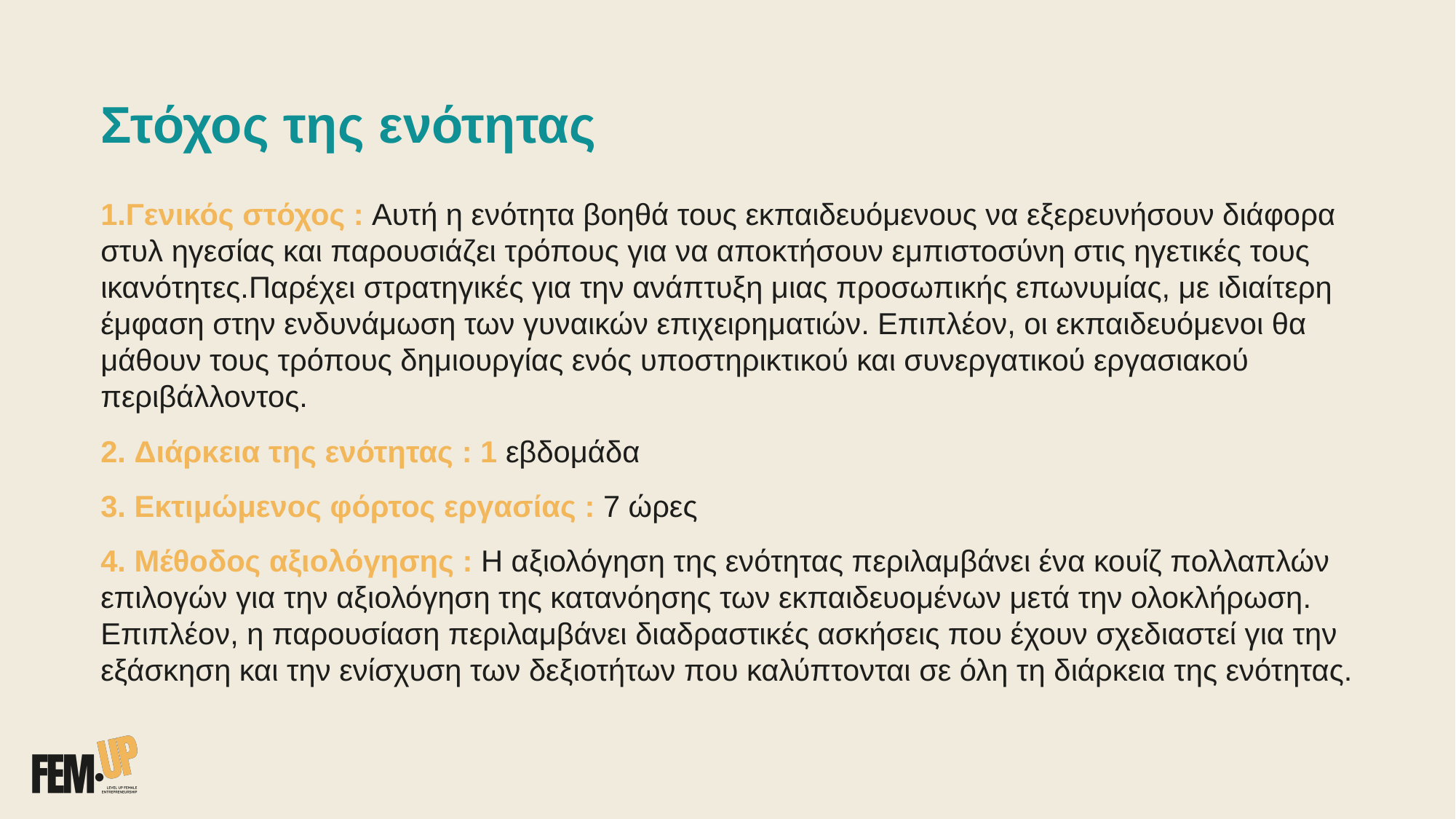

# Στόχος της ενότητας
1.Γενικός στόχος : Αυτή η ενότητα βοηθά τους εκπαιδευόμενους να εξερευνήσουν διάφορα στυλ ηγεσίας και παρουσιάζει τρόπους για να αποκτήσουν εμπιστοσύνη στις ηγετικές τους ικανότητες.Παρέχει στρατηγικές για την ανάπτυξη μιας προσωπικής επωνυμίας, με ιδιαίτερη έμφαση στην ενδυνάμωση των γυναικών επιχειρηματιών. Επιπλέον, οι εκπαιδευόμενοι θα μάθουν τους τρόπους δημιουργίας ενός υποστηρικτικού και συνεργατικού εργασιακού περιβάλλοντος.
2. Διάρκεια της ενότητας : 1 εβδομάδα
3. Εκτιμώμενος φόρτος εργασίας : 7 ώρες
4. Μέθοδος αξιολόγησης : Η αξιολόγηση της ενότητας περιλαμβάνει ένα κουίζ πολλαπλών επιλογών για την αξιολόγηση της κατανόησης των εκπαιδευομένων μετά την ολοκλήρωση. Επιπλέον, η παρουσίαση περιλαμβάνει διαδραστικές ασκήσεις που έχουν σχεδιαστεί για την εξάσκηση και την ενίσχυση των δεξιοτήτων που καλύπτονται σε όλη τη διάρκεια της ενότητας.